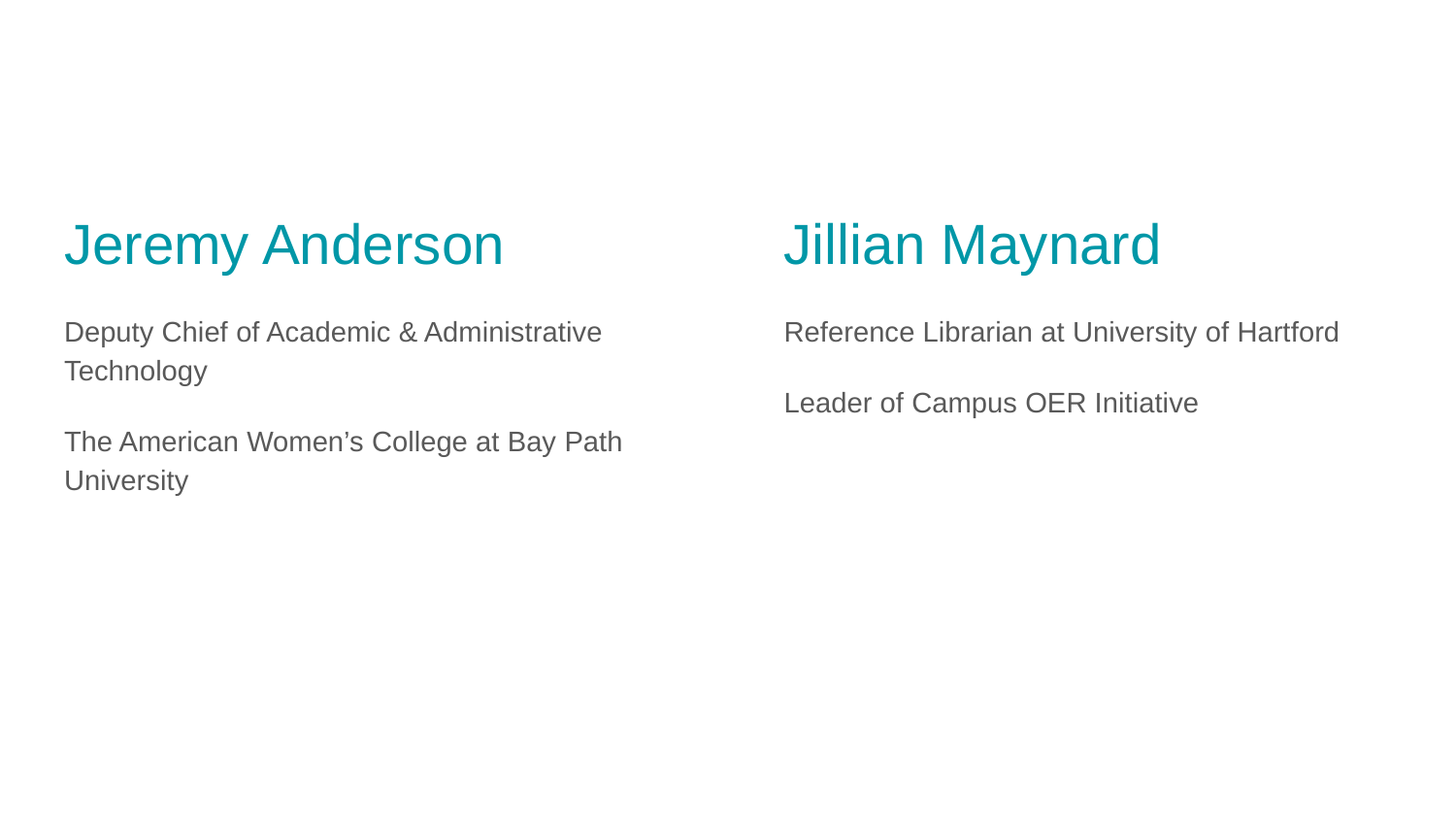

Jeremy Anderson
Deputy Chief of Academic & Administrative Technology
The American Women’s College at Bay Path University
Jillian Maynard
Reference Librarian at University of Hartford
Leader of Campus OER Initiative